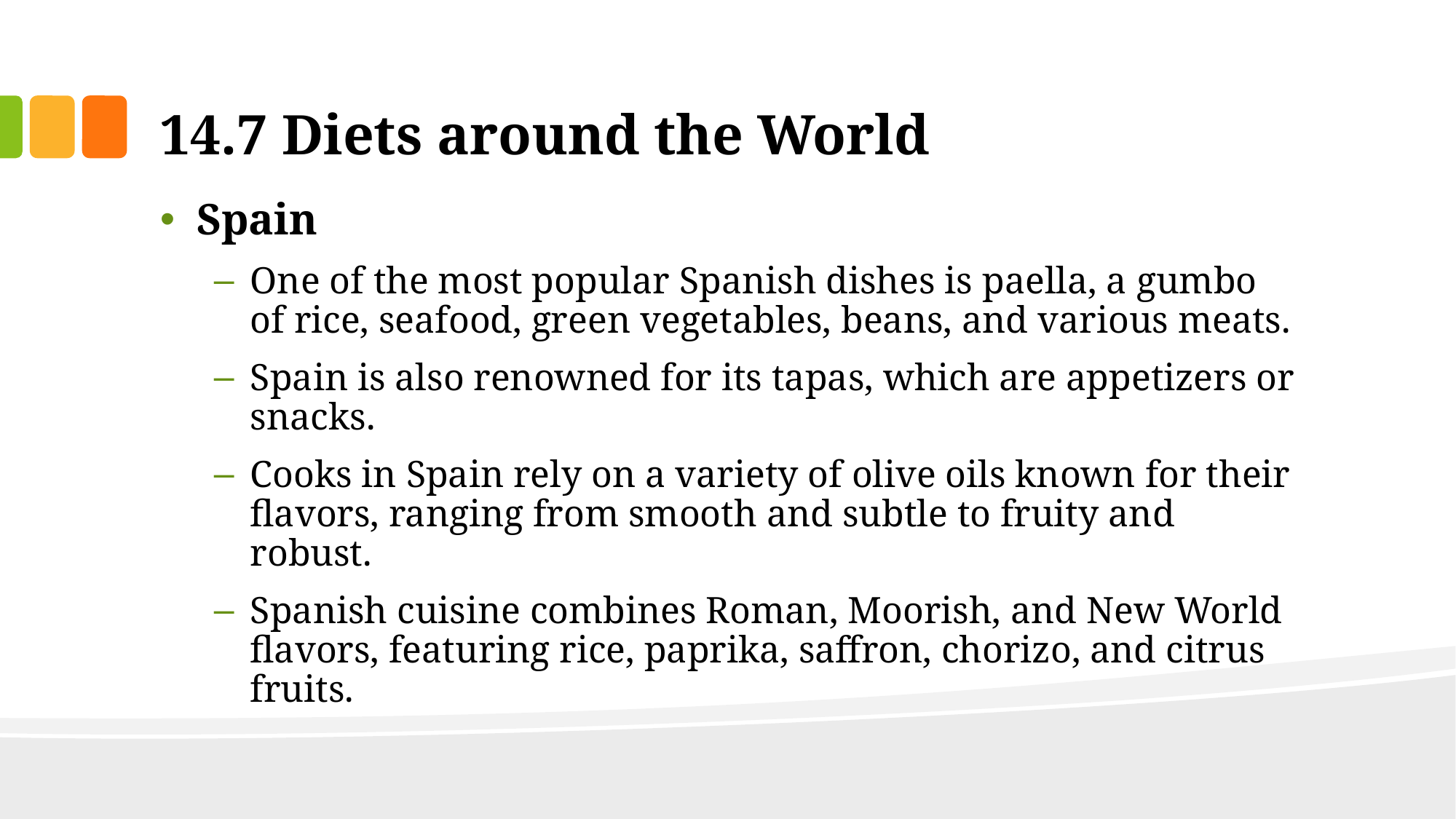

# 14.7 Diets around the World
Spain
One of the most popular Spanish dishes is paella, a gumbo of rice, seafood, green vegetables, beans, and various meats.
Spain is also renowned for its tapas, which are appetizers or snacks.
Cooks in Spain rely on a variety of olive oils known for their flavors, ranging from smooth and subtle to fruity and robust.
Spanish cuisine combines Roman, Moorish, and New World flavors, featuring rice, paprika, saffron, chorizo, and citrus fruits.